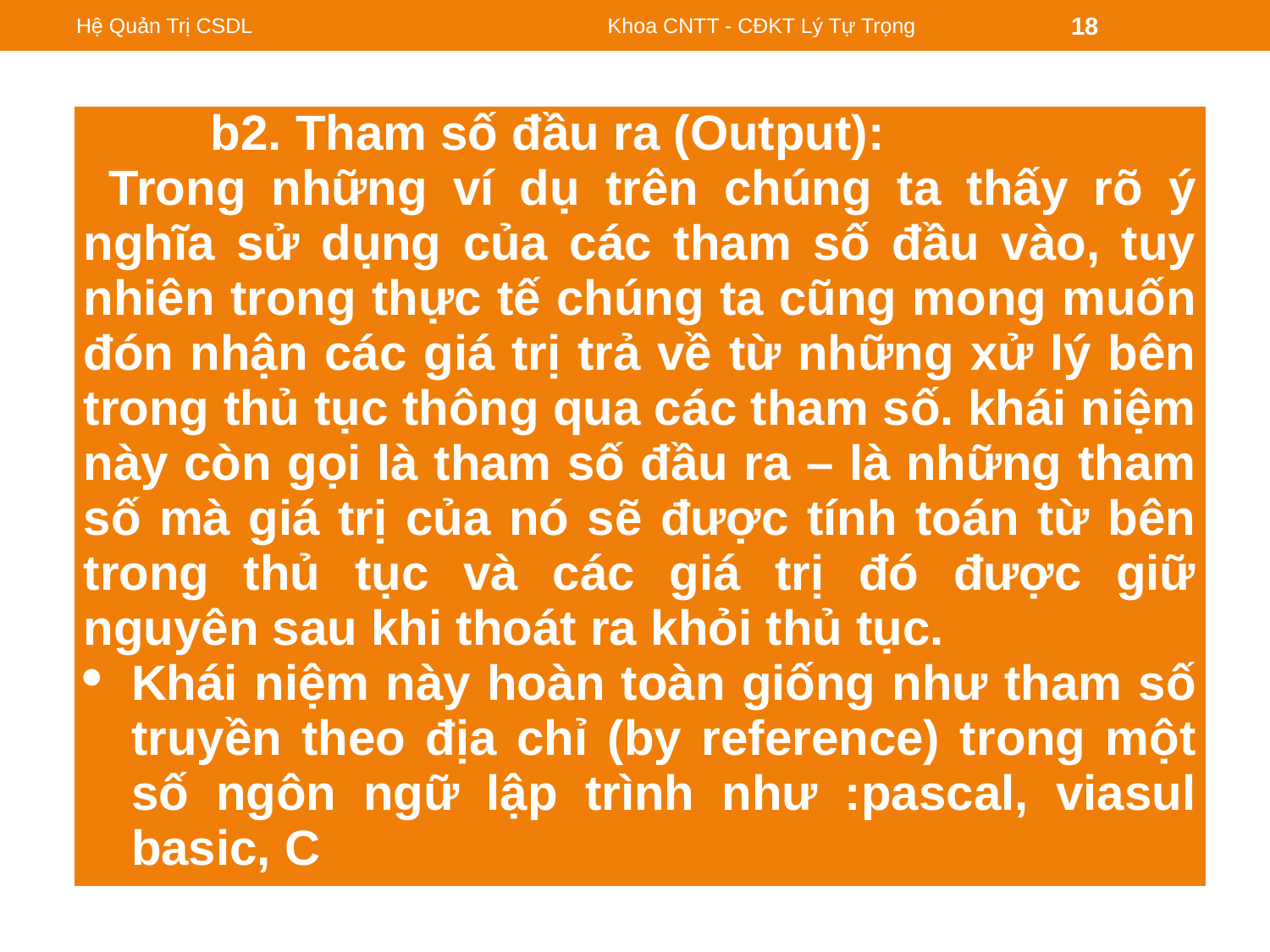

Hệ Quản Trị CSDL
Khoa CNTT - CĐKT Lý Tự Trọng
18
#
| b2. Tham số đầu ra (Output): Trong những ví dụ trên chúng ta thấy rõ ý nghĩa sử dụng của các tham số đầu vào, tuy nhiên trong thực tế chúng ta cũng mong muốn đón nhận các giá trị trả về từ những xử lý bên trong thủ tục thông qua các tham số. khái niệm này còn gọi là tham số đầu ra – là những tham số mà giá trị của nó sẽ được tính toán từ bên trong thủ tục và các giá trị đó được giữ nguyên sau khi thoát ra khỏi thủ tục. Khái niệm này hoàn toàn giống như tham số truyền theo địa chỉ (by reference) trong một số ngôn ngữ lập trình như :pascal, viasul basic, C |
| --- |